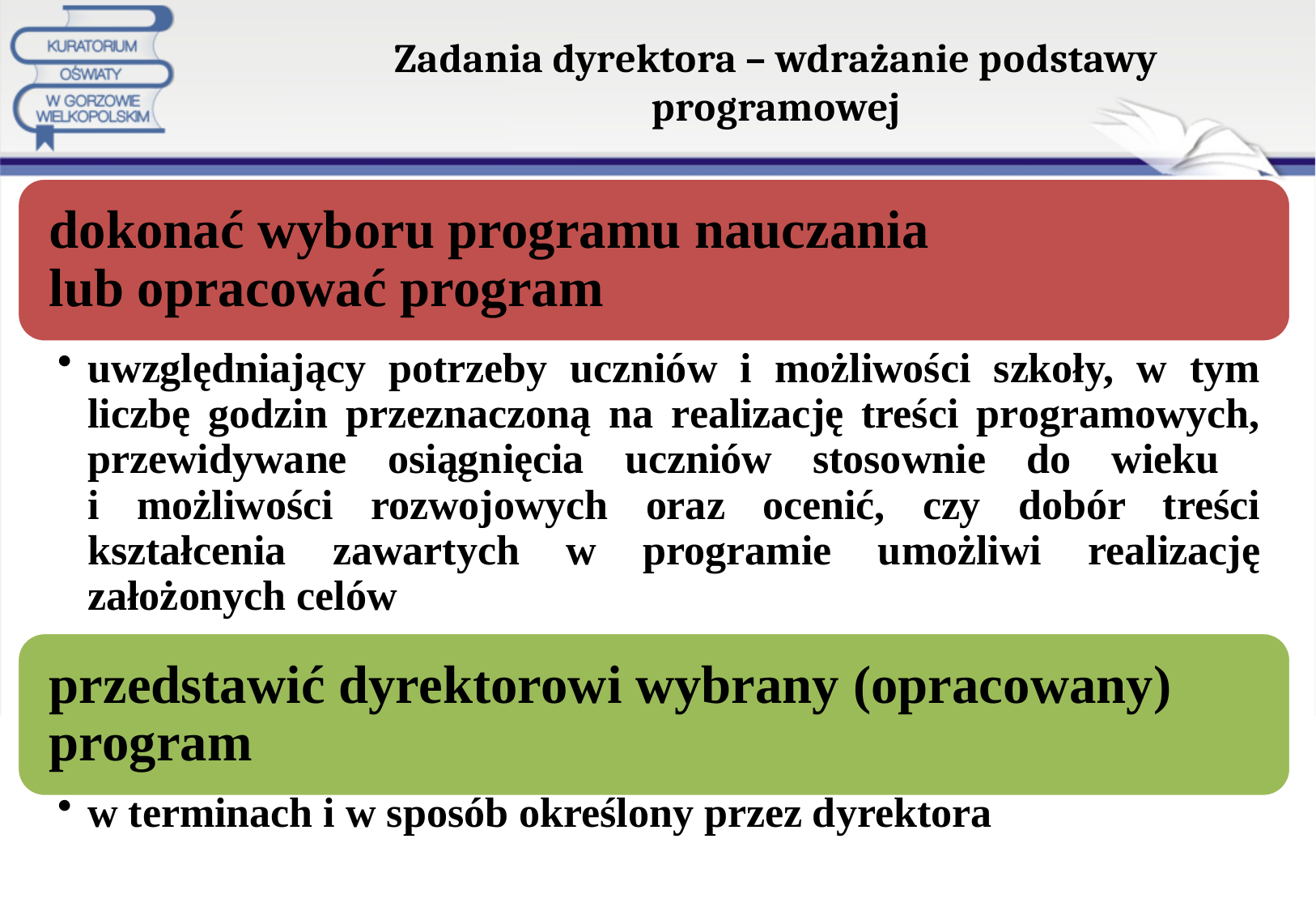

# Zadania dyrektora – wdrażanie podstawy programowej
dokonać wyboru programu nauczania
lub opracować program
uwzględniający potrzeby uczniów i możliwości szkoły, w tym liczbę godzin przeznaczoną na realizację treści programowych, przewidywane osiągnięcia uczniów stosownie do wieku
i możliwości rozwojowych oraz ocenić, czy dobór treści kształcenia zawartych w programie umożliwi realizację założonych celów
przedstawić dyrektorowi wybrany (opracowany) program
w terminach i w sposób określony przez dyrektora